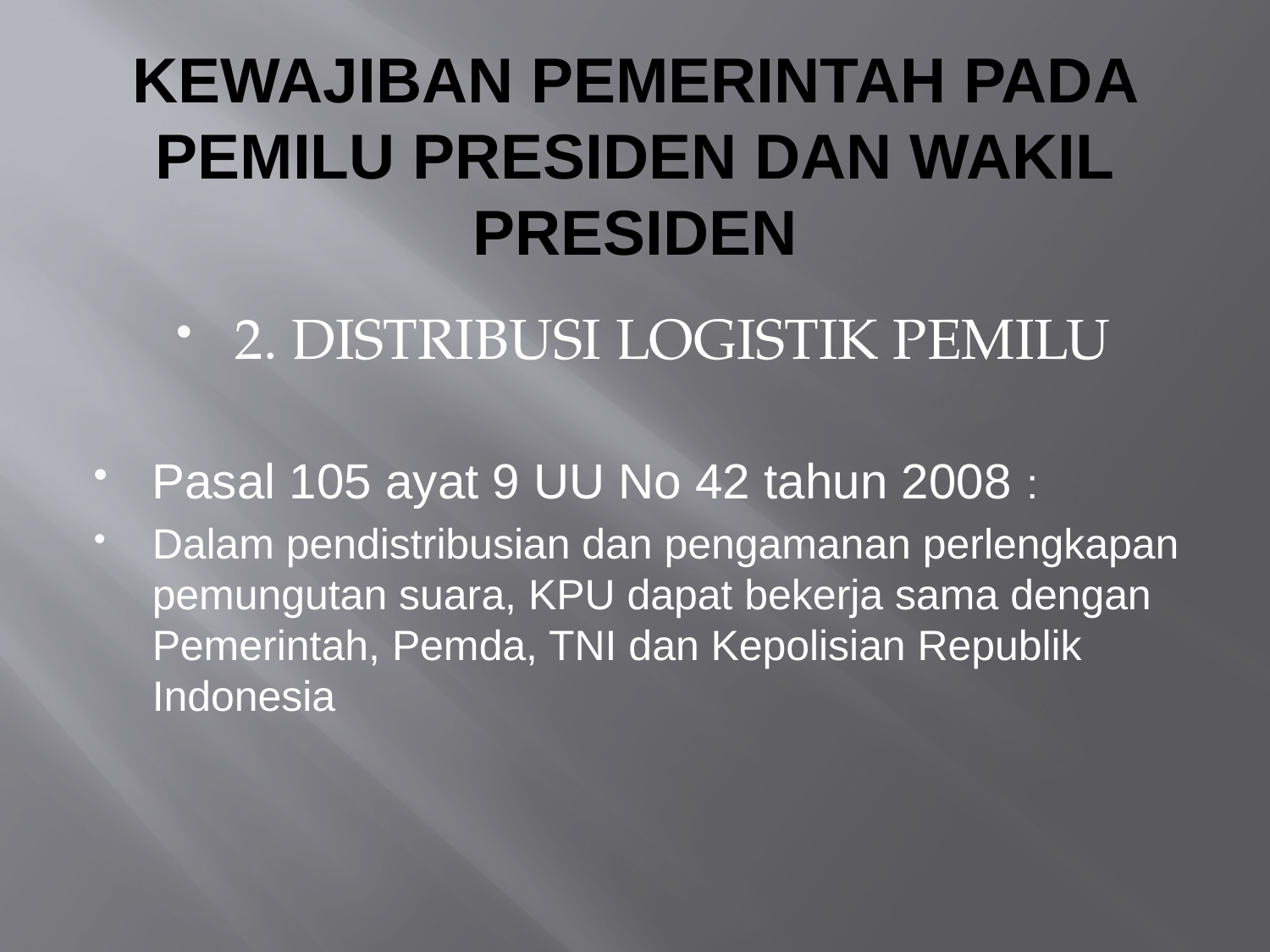

# KEWAJIBAN PEMERINTAH PADA PEMILU PRESIDEN DAN WAKIL PRESIDEN
2. DISTRIBUSI LOGISTIK PEMILU

Pasal 105 ayat 9 UU No 42 tahun 2008 :
Dalam pendistribusian dan pengamanan perlengkapan pemungutan suara, KPU dapat bekerja sama dengan Pemerintah, Pemda, TNI dan Kepolisian Republik Indonesia